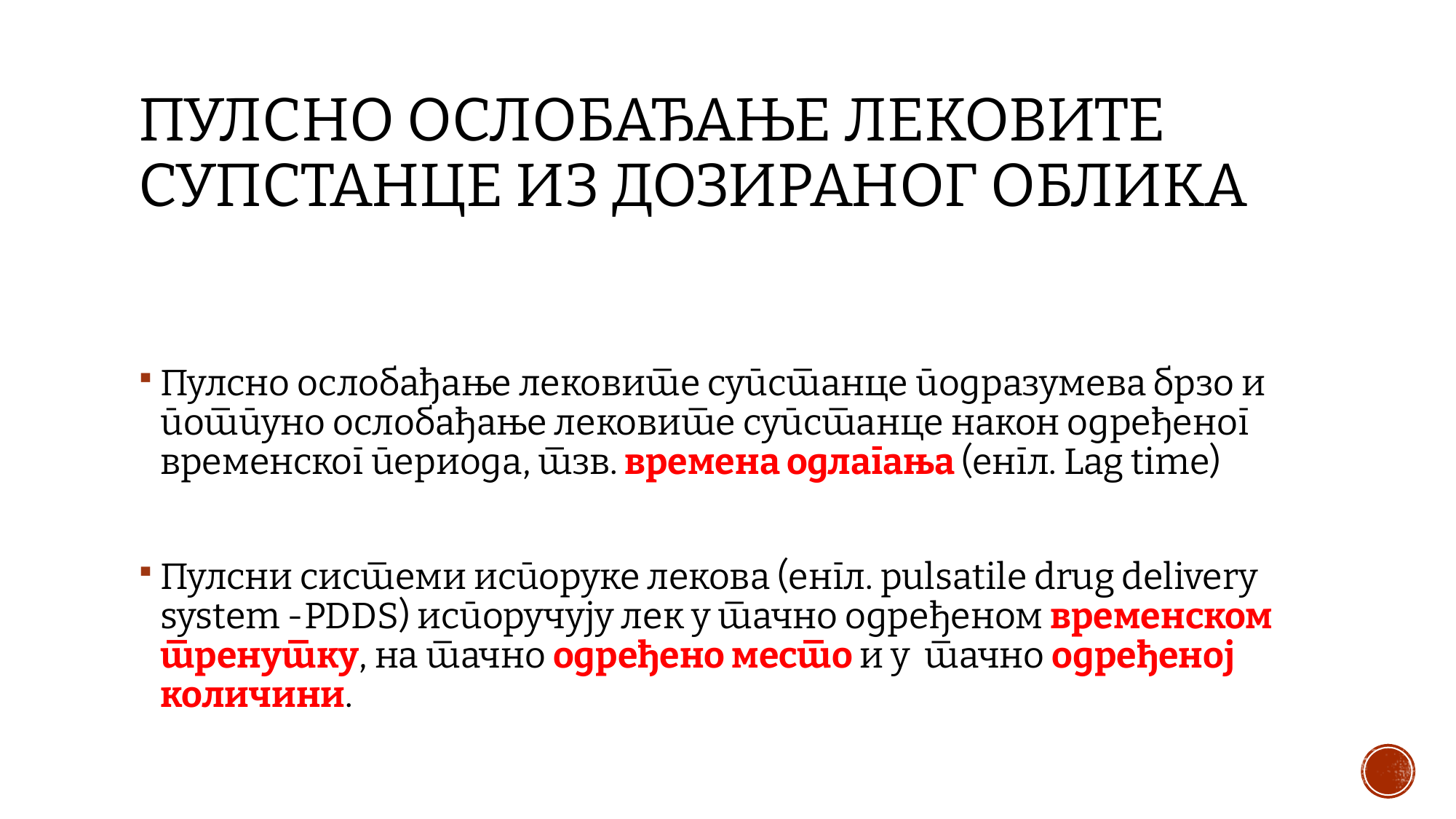

# Пулсно ослобађање лековите супстанце из дозираног облика

Пулсно ослобађање лековите супстанце подразумева брзо и потпуно ослобађање лековите супстанце након одређеног временског периода, тзв. времена одлагања (енгл. Lag time)

Пулсни системи испоруке лекова (енгл. pulsatile drug delivery system -PDDS) испоручују лек у тачно одређеном временском тренутку, на тачно одређено место и у  тачно одређеној количини.